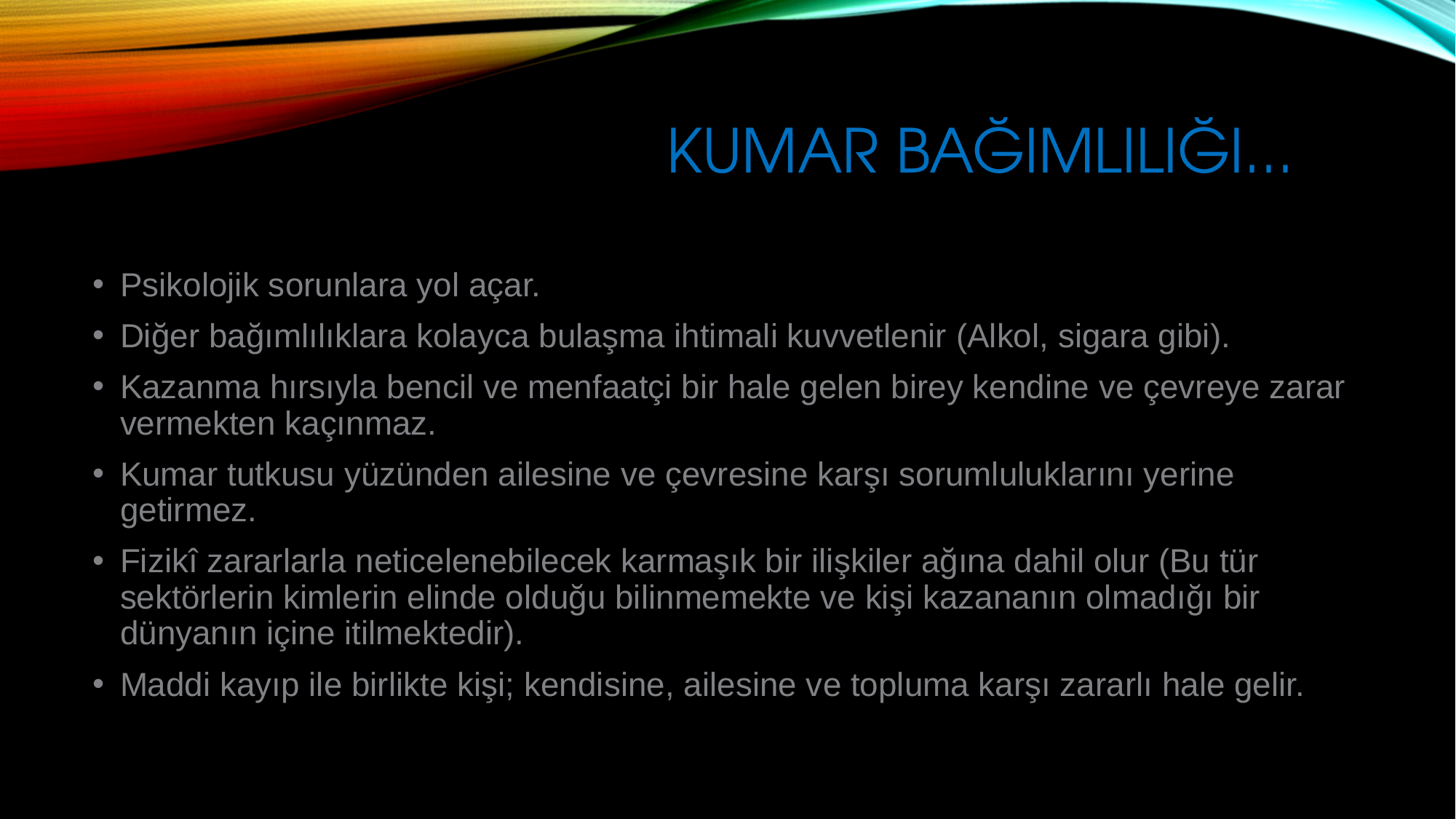

# Kumar bağımlılığı...
Psikolojik sorunlara yol açar.
Diğer bağımlılıklara kolayca bulaşma ihtimali kuvvetlenir (Alkol, sigara gibi).
Kazanma hırsıyla bencil ve menfaatçi bir hale gelen birey kendine ve çevreye zarar vermekten kaçınmaz.
Kumar tutkusu yüzünden ailesine ve çevresine karşı sorumluluklarını yerine getirmez.
Fizikî zararlarla neticelenebilecek karmaşık bir ilişkiler ağına dahil olur (Bu tür sektörlerin kimlerin elinde olduğu bilinmemekte ve kişi kazananın olmadığı bir dünyanın içine itilmektedir).
Maddi kayıp ile birlikte kişi; kendisine, ailesine ve topluma karşı zararlı hale gelir.